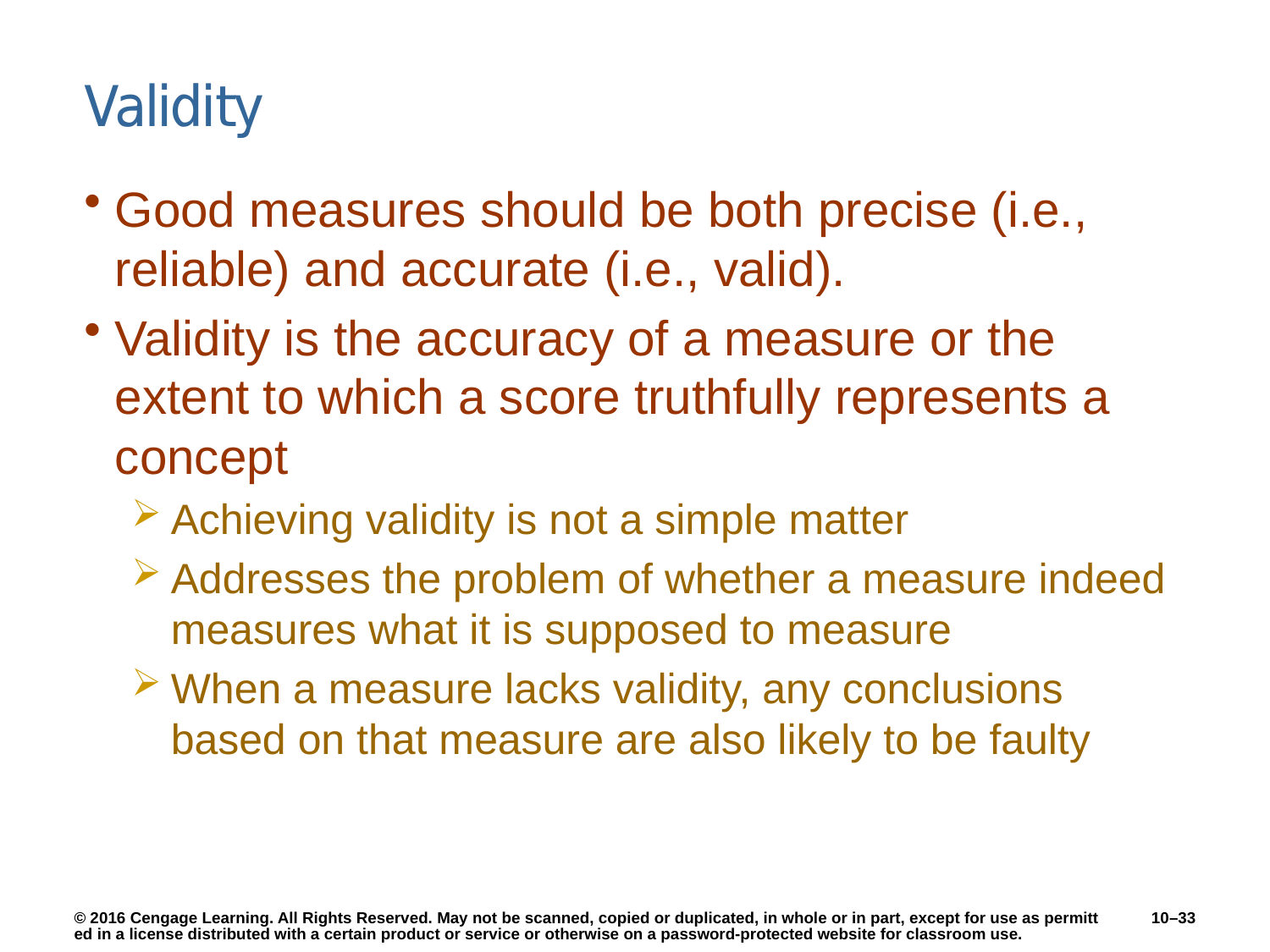

# Validity
Good measures should be both precise (i.e., reliable) and accurate (i.e., valid).
Validity is the accuracy of a measure or the extent to which a score truthfully represents a concept
Achieving validity is not a simple matter
Addresses the problem of whether a measure indeed measures what it is supposed to measure
When a measure lacks validity, any conclusions based on that measure are also likely to be faulty

10–33
© 2016 Cengage Learning. All Rights Reserved. May not be scanned, copied or duplicated, in whole or in part, except for use as permitted in a license distributed with a certain product or service or otherwise on a password-protected website for classroom use.